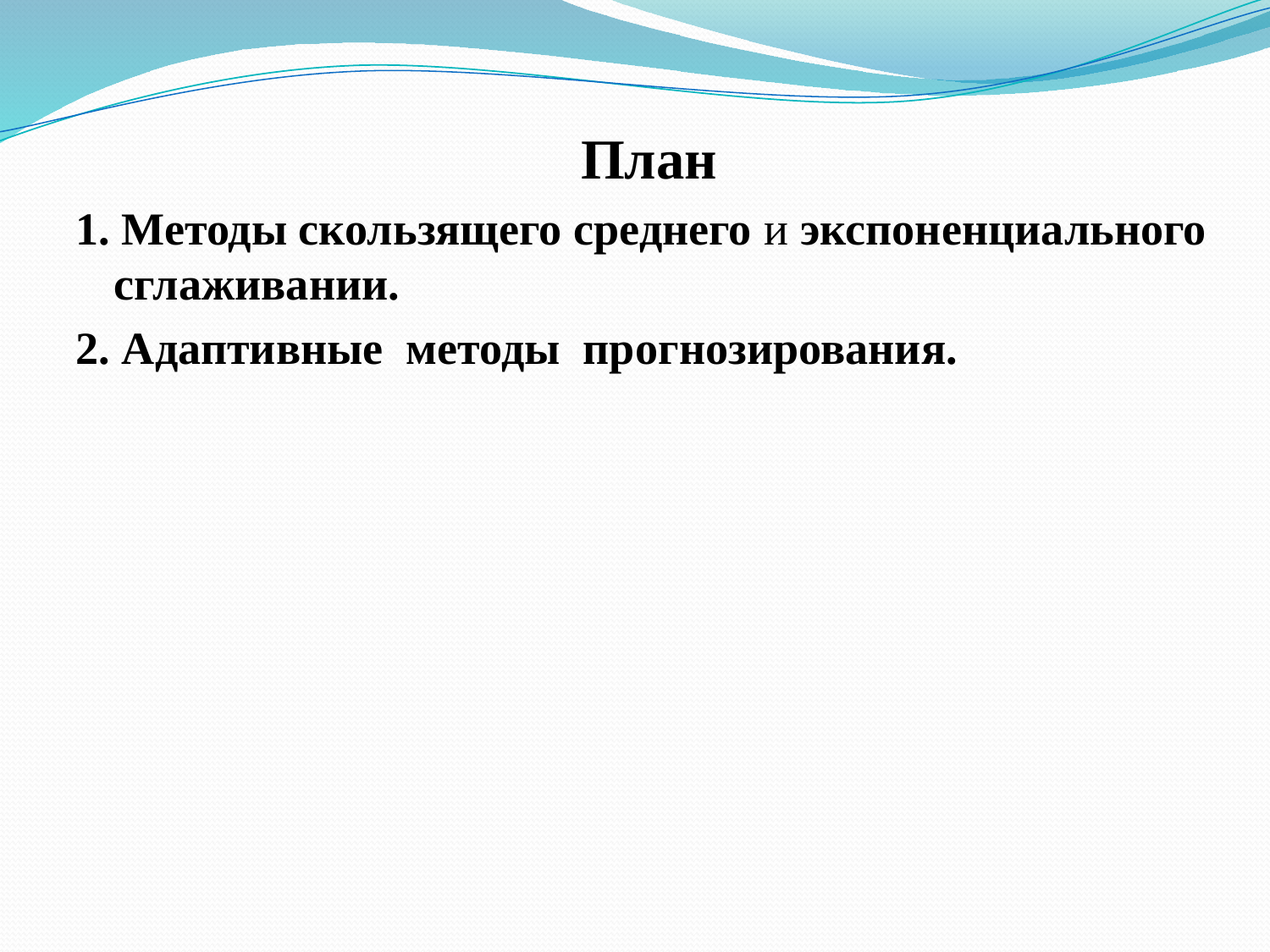

План
1. Методы скользящего среднего и экспоненциального сглаживании.
2. Адаптивные  методы  прогнозирования.